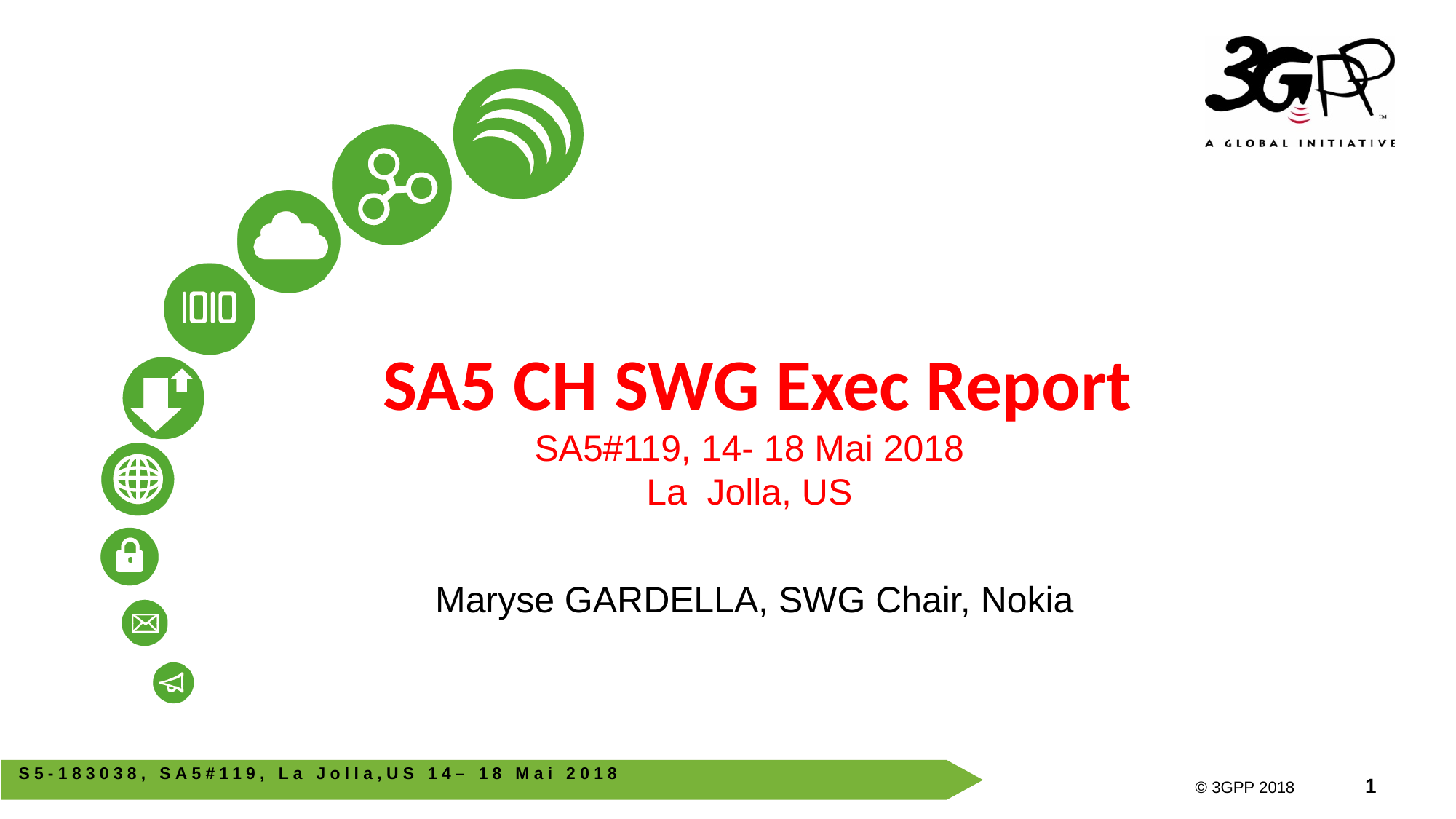

# SA5 CH SWG Exec Report SA5#119, 14- 18 Mai 2018 La  Jolla, US
Maryse GARDELLA, SWG Chair, Nokia